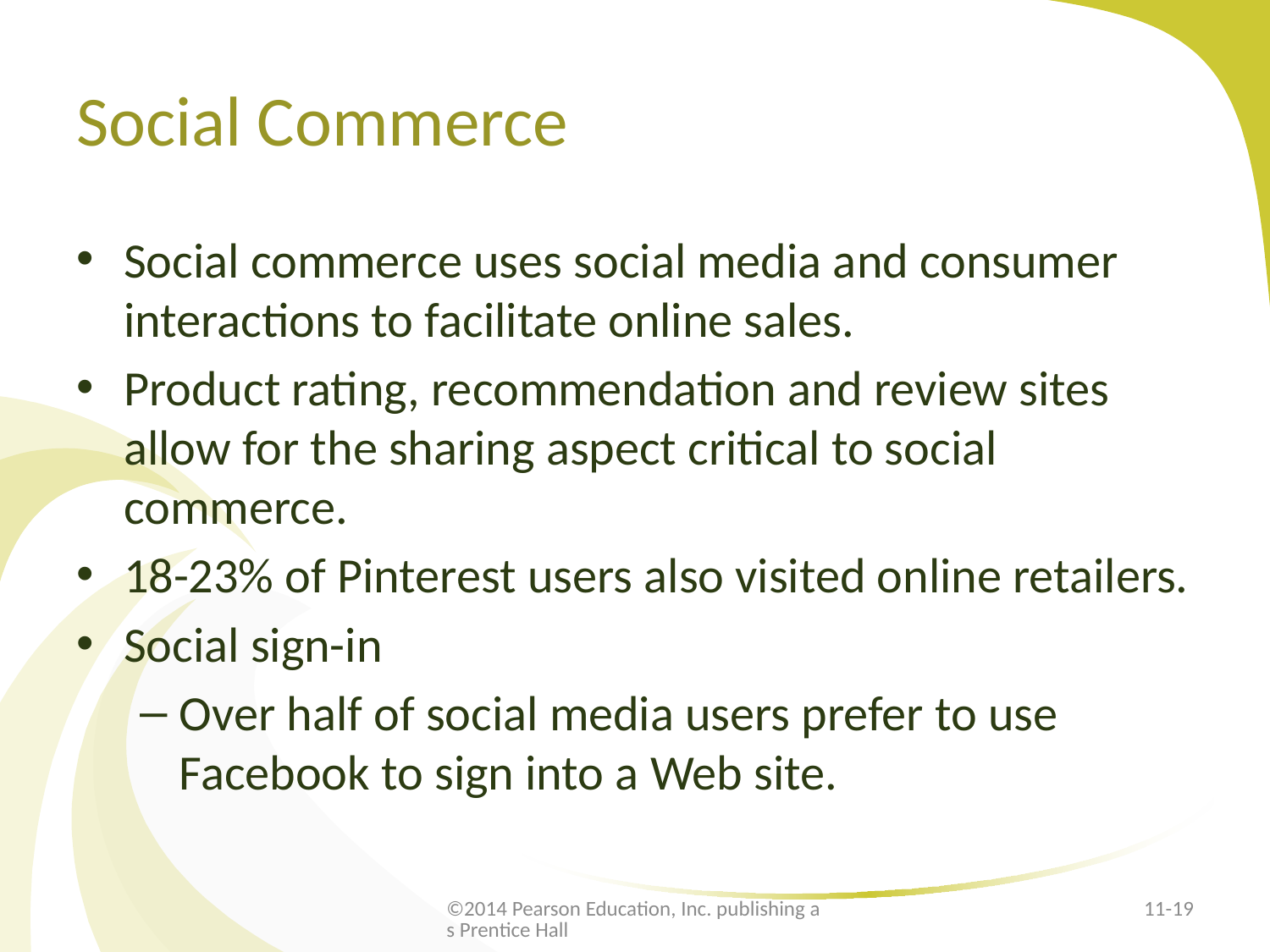

# Social Commerce
Social commerce uses social media and consumer interactions to facilitate online sales.
Product rating, recommendation and review sites allow for the sharing aspect critical to social commerce.
18-23% of Pinterest users also visited online retailers.
Social sign-in
Over half of social media users prefer to use Facebook to sign into a Web site.

©2014 Pearson Education, Inc. publishing as Prentice Hall
11-19